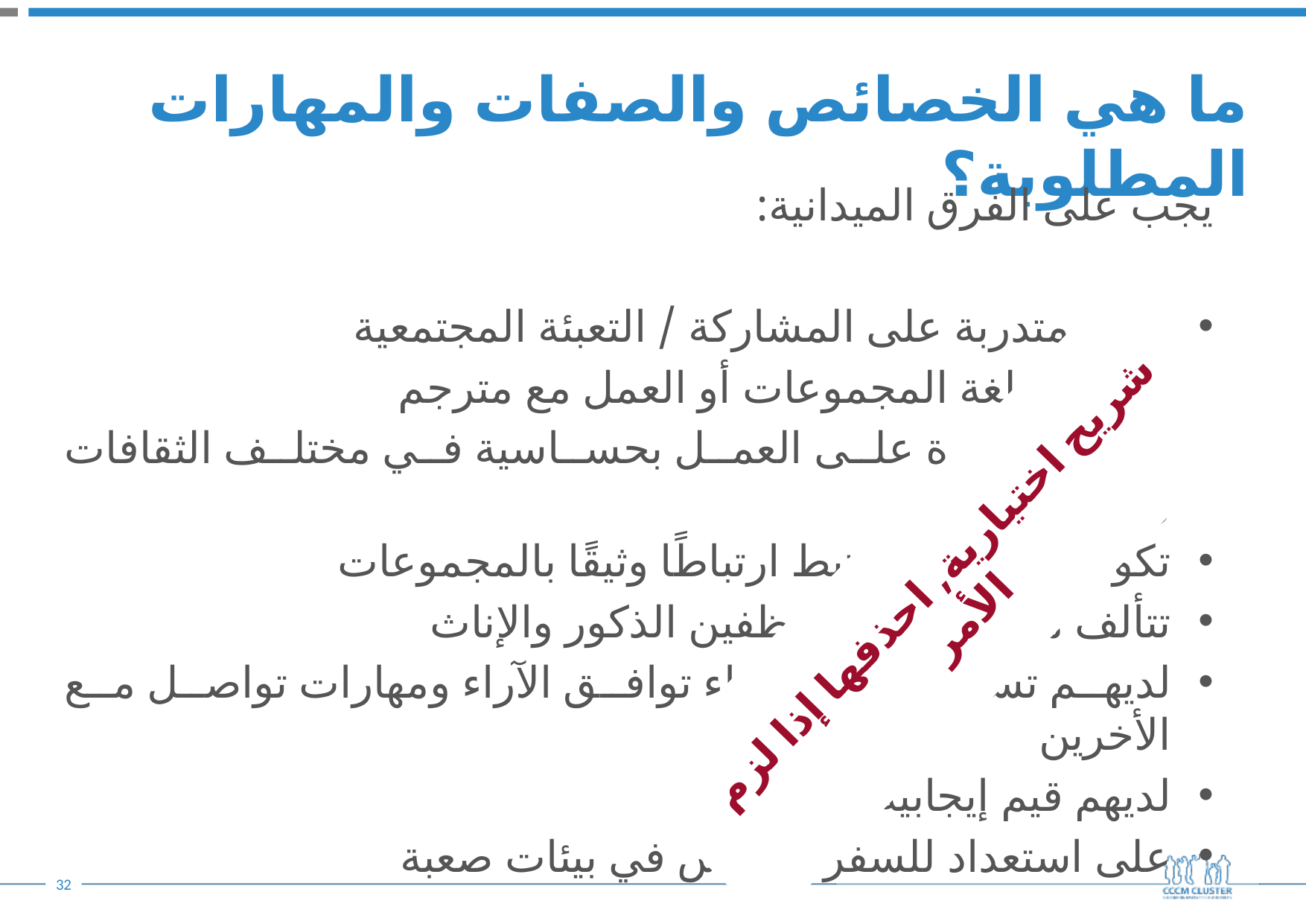

# ما هي الخصائص والصفات والمهارات المطلوبة؟
يجب على الفرق الميدانية:

تكون متدربة على المشاركة / التعبئة المجتمعية
التحدث بلغة المجموعات أو العمل مع مترجم
لديهم القدرة على العمل بحساسية في مختلف الثقافات والمجتمعات
تكون حيادية ولا ترتبط ارتباطًا وثيقًا بالمجموعات
تتألف من كل من الموظفين الذكور والإناث
لديهم تسهيل قوي، وبناء توافق الآراء ومهارات تواصل مع الأخرين
لديهم قيم إيجابية
على استعداد للسفر والعيش في بيئات صعبة
شريح اختيارية, احذفها إذا لزم الأمر